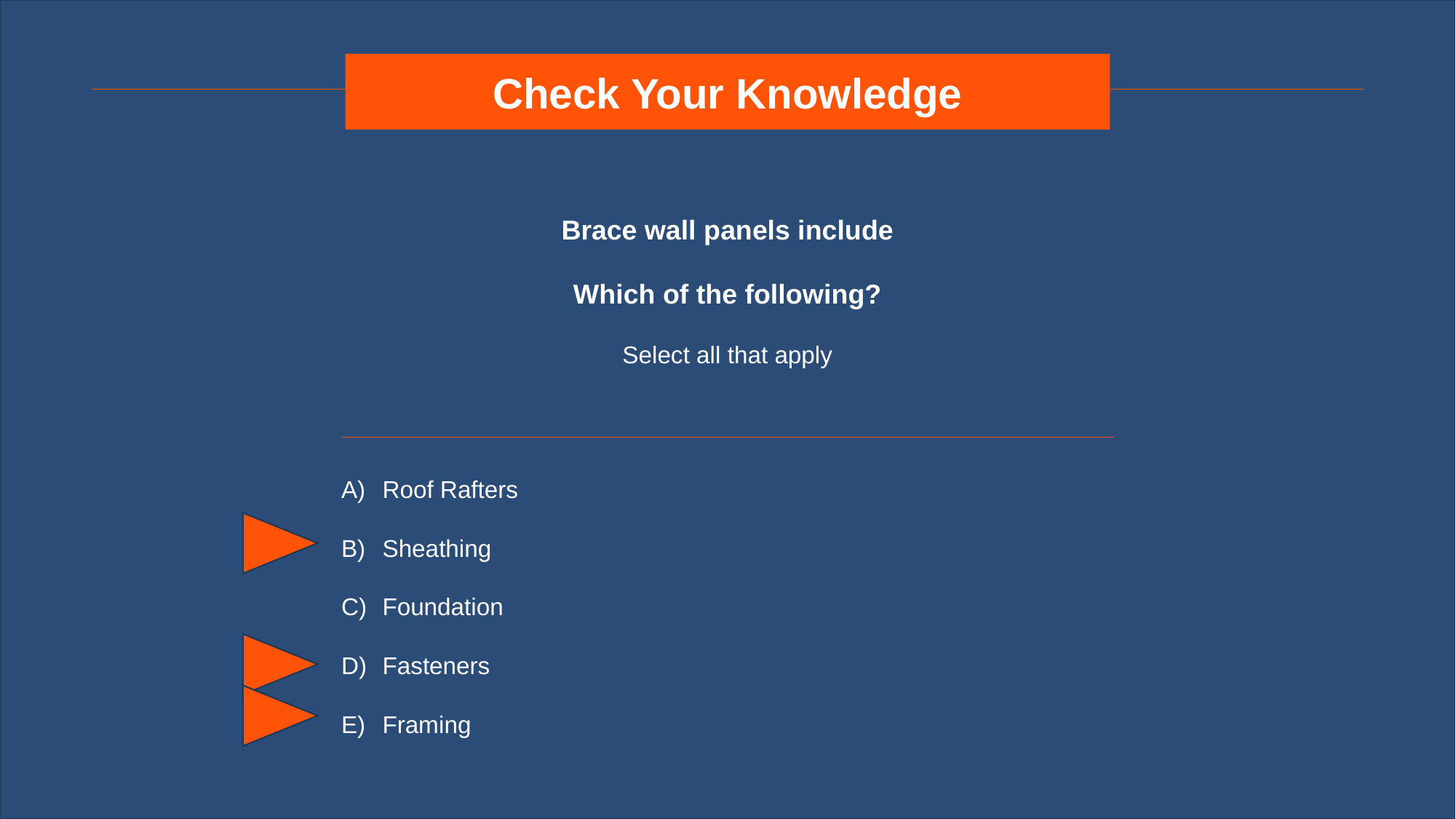

# Check Your Knowledge
Brace wall panels include
Which of the following?
Select all that apply
Roof Rafters
Sheathing
Foundation
Fasteners
Framing